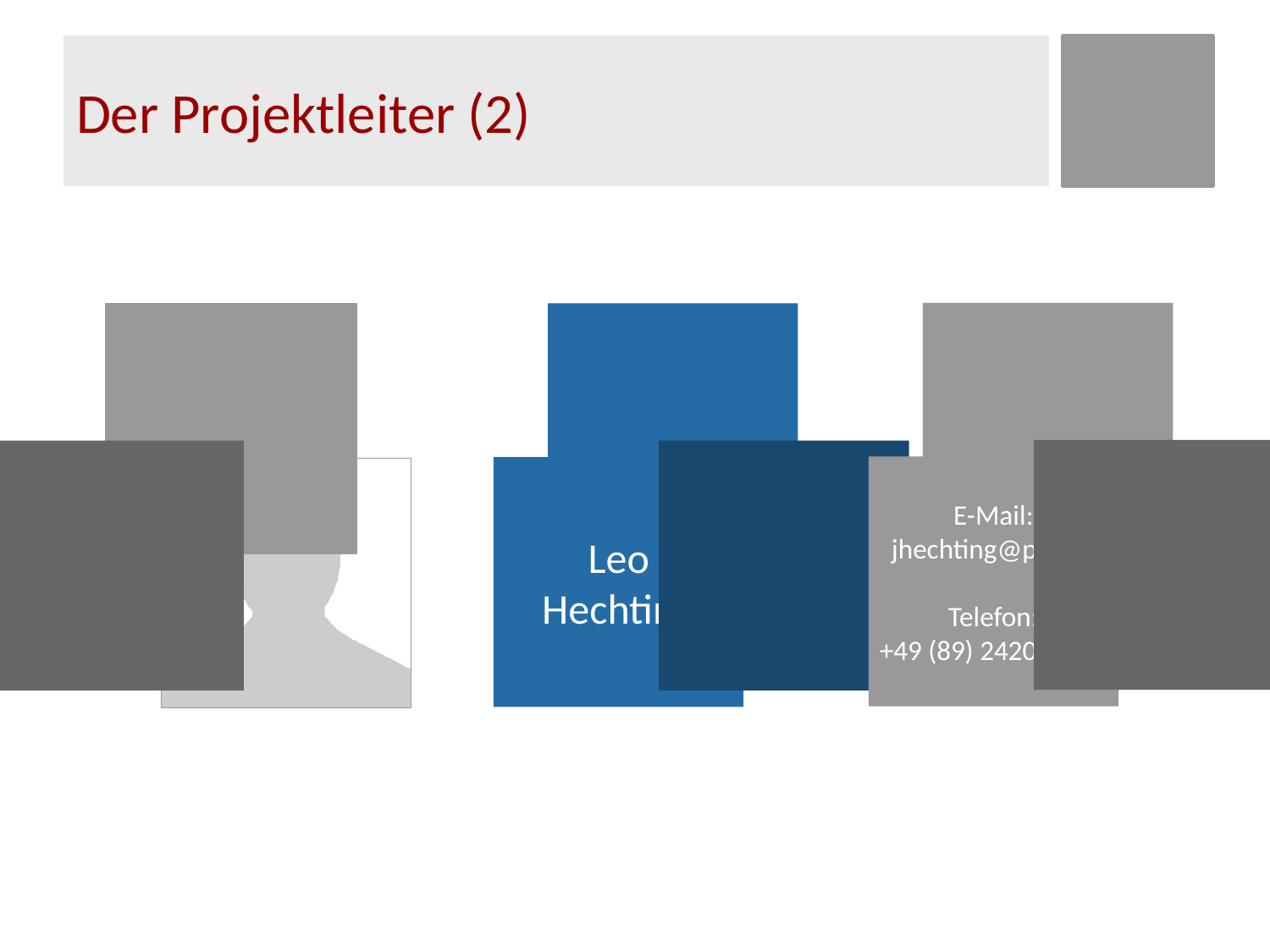

# Der Projektleiter (2)

E-Mail:
jhechting@pm.de

Telefon:
+49 (89) 242017980
Leo
Hechting